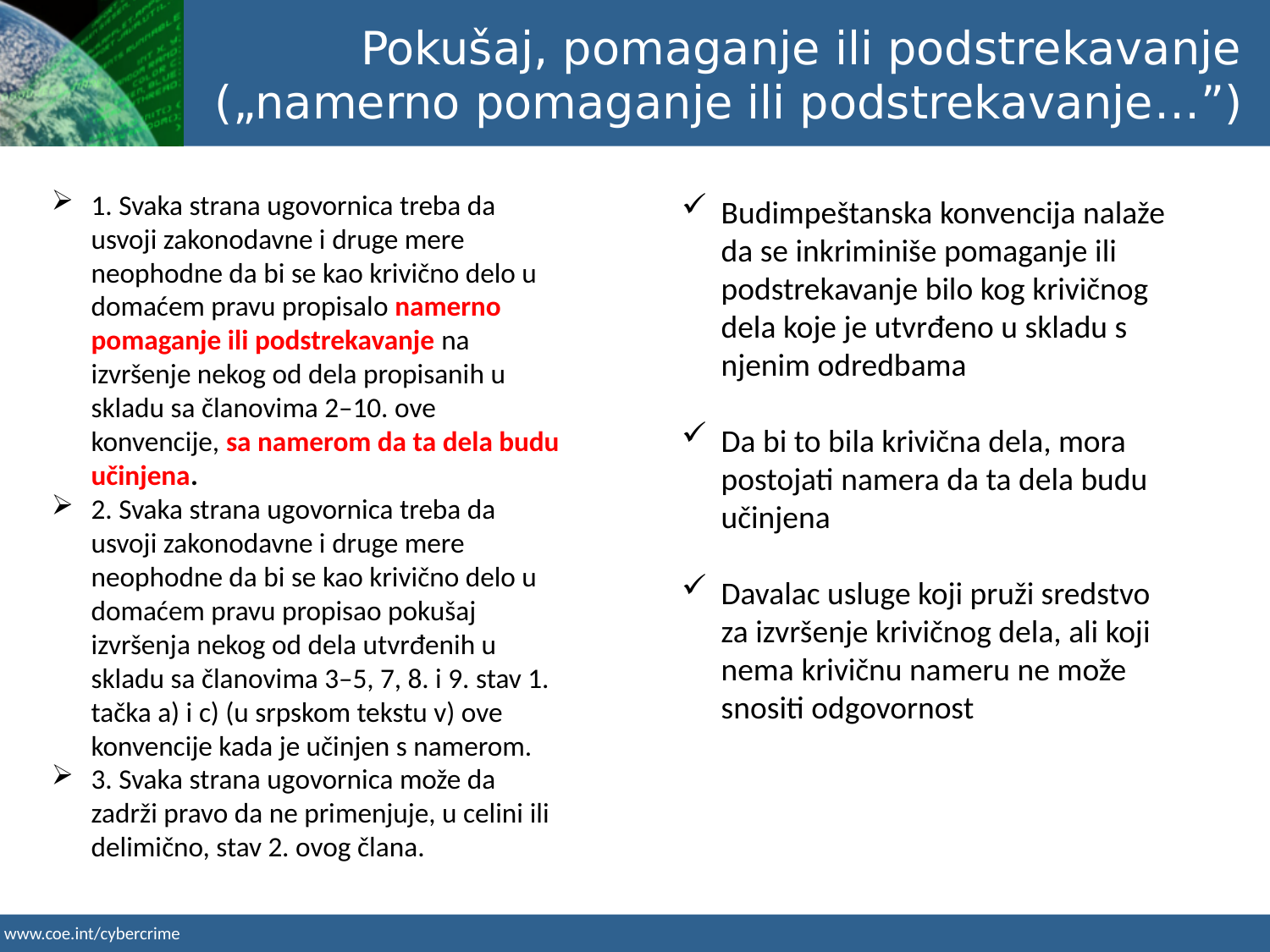

Pokušaj, pomaganje ili podstrekavanje („namerno pomaganje ili podstrekavanje…”)
1. Svaka strana ugovornica treba da usvoji zakonodavne i druge mere neophodne da bi se kao krivično delo u domaćem pravu propisalo namerno pomaganje ili podstrekavanje na izvršenje nekog od dela propisanih u skladu sa članovima 2–10. ove konvencije, sa namerom da ta dela budu učinjena.
2. Svaka strana ugovornica treba da usvoji zakonodavne i druge mere neophodne da bi se kao krivično delo u domaćem pravu propisao pokušaj izvršenja nekog od dela utvrđenih u skladu sa članovima 3–5, 7, 8. i 9. stav 1. tačka a) i c) (u srpskom tekstu v) ove konvencije kada je učinjen s namerom.
3. Svaka strana ugovornica može da zadrži pravo da ne primenjuje, u celini ili delimično, stav 2. ovog člana.
Budimpeštanska konvencija nalaže da se inkriminiše pomaganje ili podstrekavanje bilo kog krivičnog dela koje je utvrđeno u skladu s njenim odredbama

Da bi to bila krivična dela, mora postojati namera da ta dela budu učinjena

Davalac usluge koji pruži sredstvo za izvršenje krivičnog dela, ali koji nema krivičnu nameru ne može snositi odgovornost